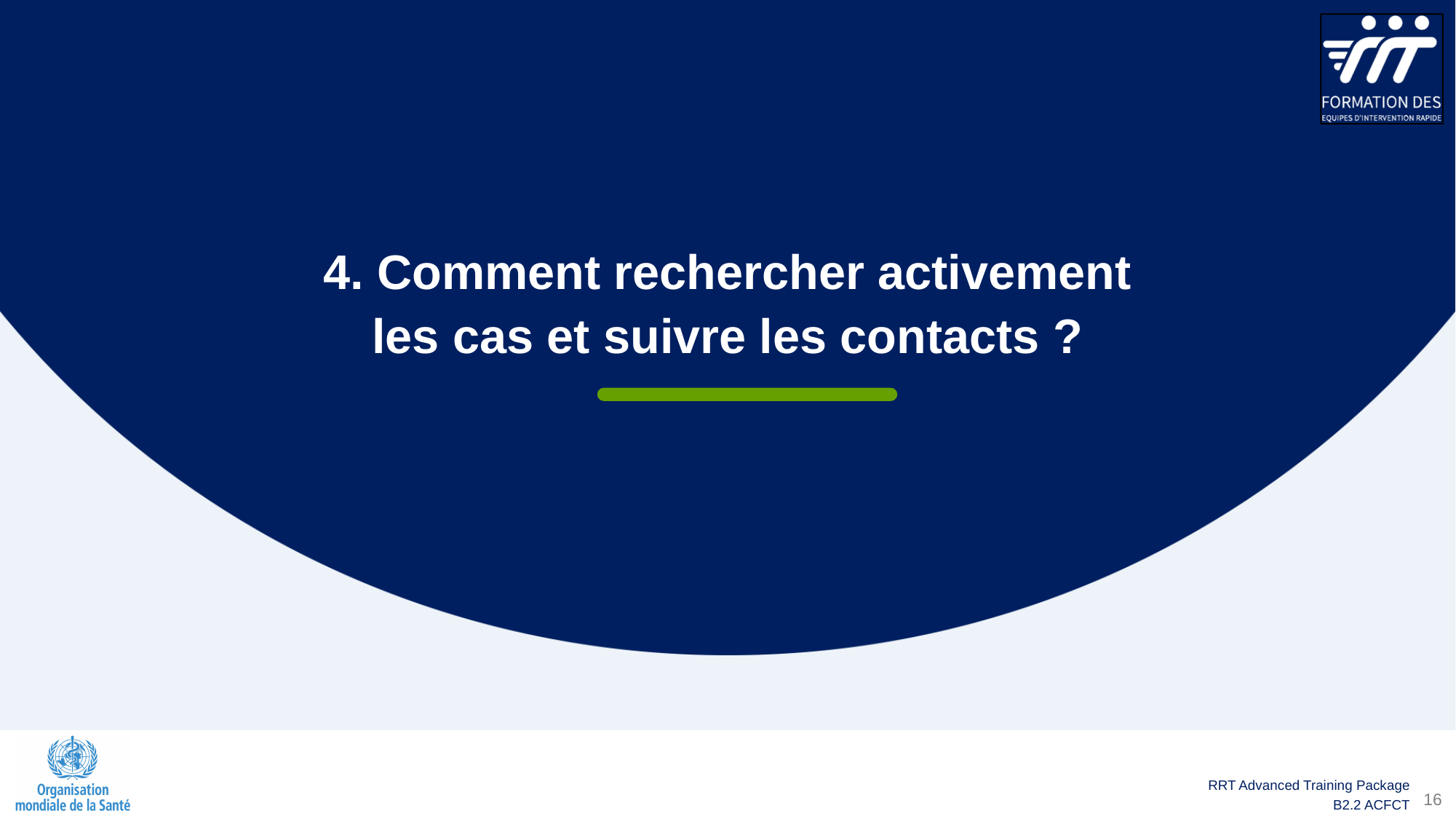

4. Comment rechercher activement les cas et suivre les contacts ?